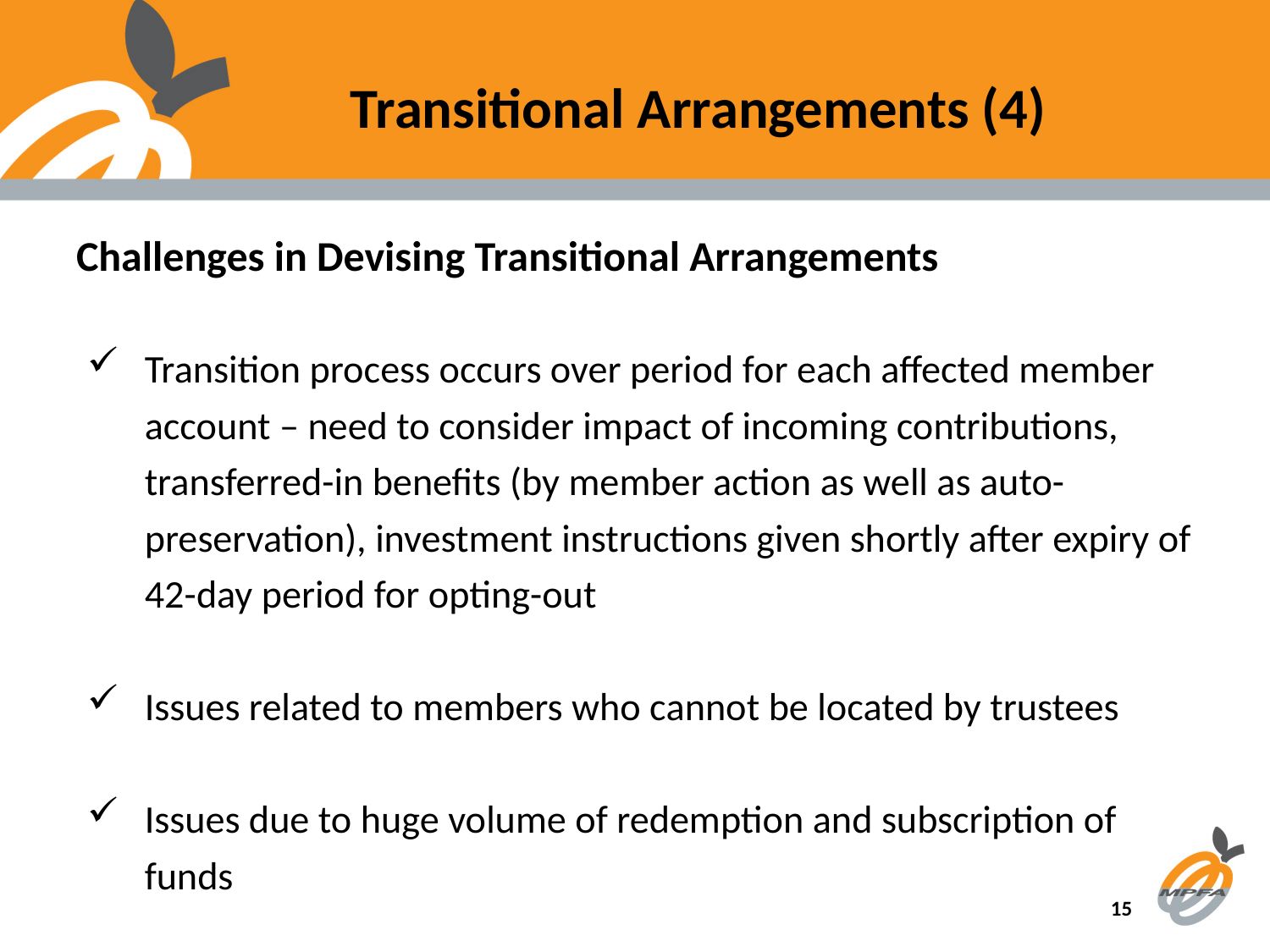

# Transitional Arrangements (4)
Challenges in Devising Transitional Arrangements

Transition process occurs over period for each affected member account – need to consider impact of incoming contributions, transferred-in benefits (by member action as well as auto-preservation), investment instructions given shortly after expiry of 42-day period for opting-out

Issues related to members who cannot be located by trustees

Issues due to huge volume of redemption and subscription of funds

     15